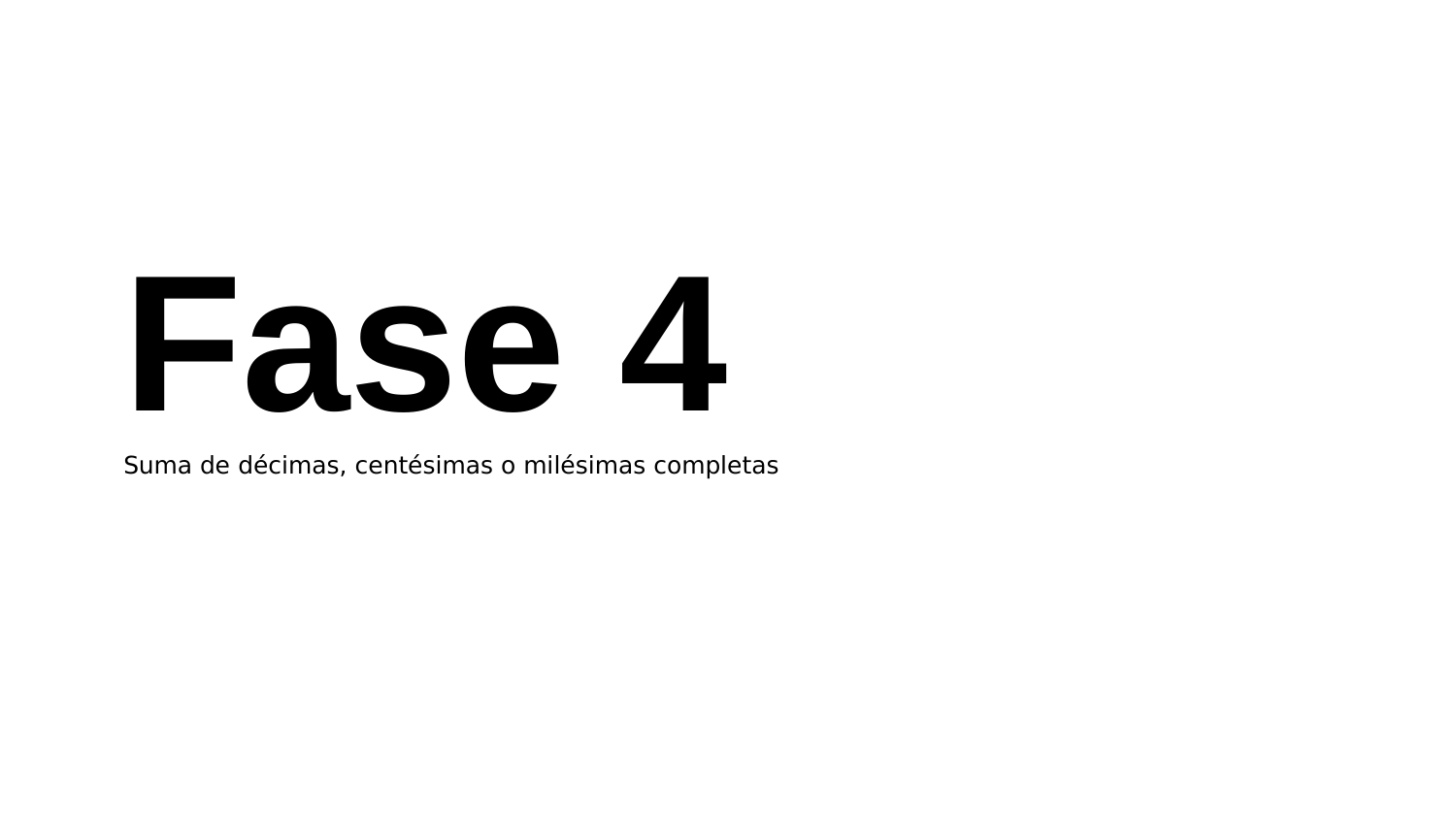

Fase 4
Suma de décimas, centésimas o milésimas completas